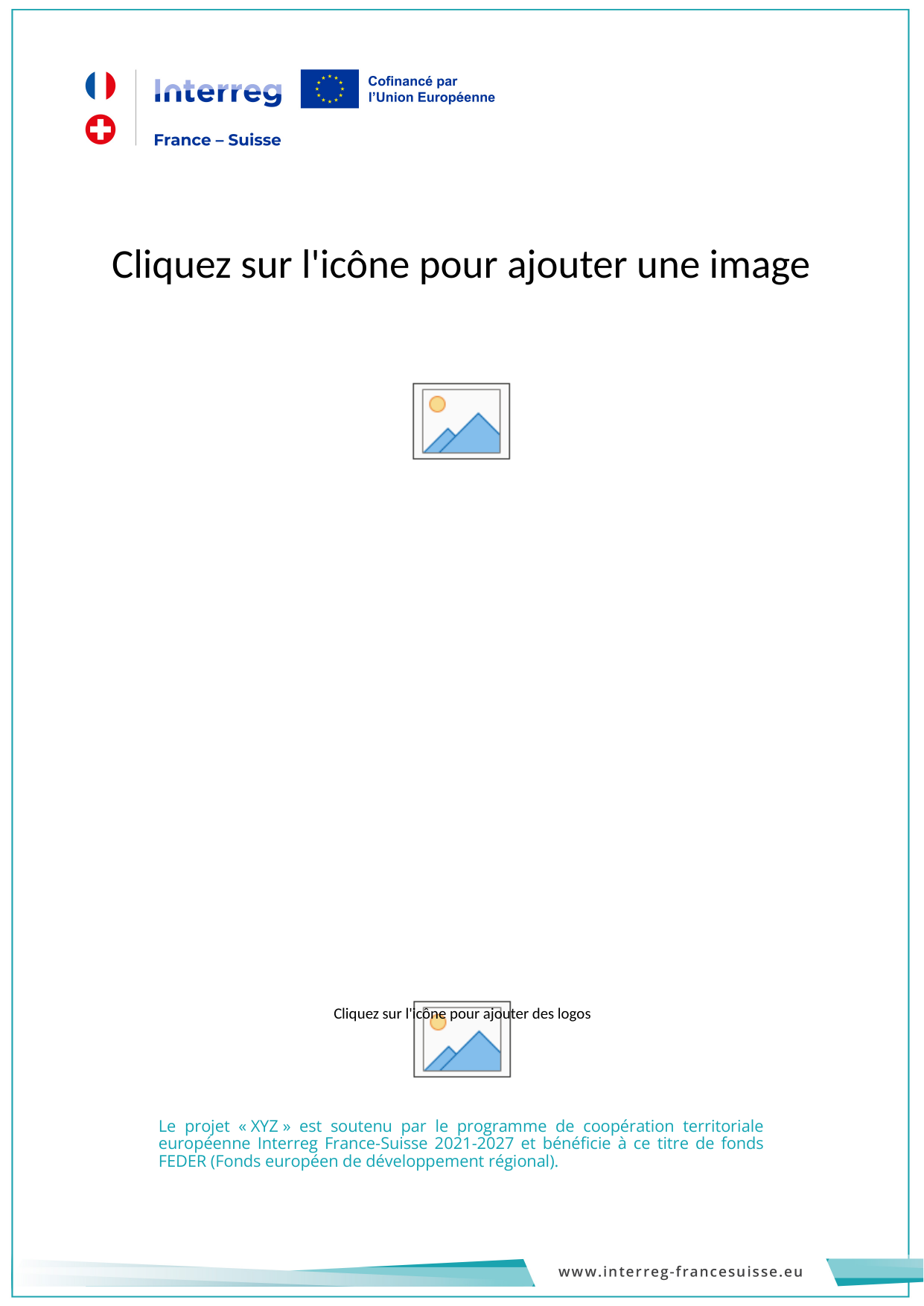

#

Le projet « XYZ » est soutenu par le programme de coopération territoriale européenne Interreg France-Suisse 2021-2027 et bénéficie à ce titre de fonds FEDER (Fonds européen de développement régional).